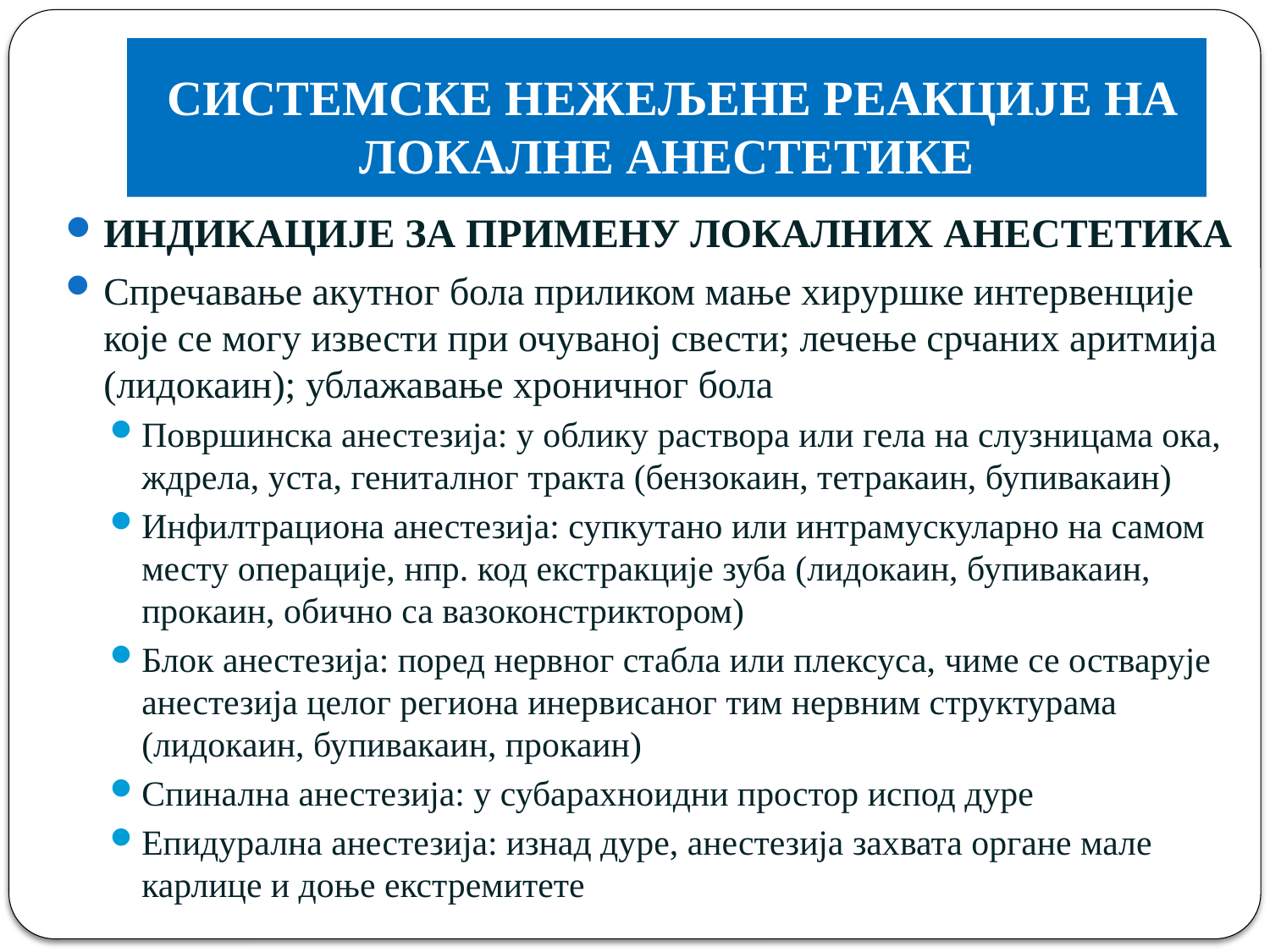

# СИСТЕМСКЕ НЕЖЕЉЕНЕ РЕАКЦИЈЕ НА ЛОКАЛНЕ АНЕСТЕТИКЕ
ИНДИКАЦИЈЕ ЗА ПРИМЕНУ ЛОКАЛНИХ АНЕСТЕТИКА
Спречавање акутног бола приликом мање хируршке интервенције које се могу извести при очуваној свести; лечење срчаних аритмија (лидокаин); ублажавање хроничног бола
Површинска анестезија: у облику раствора или гела на слузницама ока, ждрела, уста, гениталног тракта (бензокаин, тетракаин, бупивакаин)
Инфилтрациона анестезија: супкутано или интрамускуларно на самом месту операције, нпр. код екстракције зуба (лидокаин, бупивакаин, прокаин, обично са вазоконстриктором)
Блок анестезија: поред нервног стабла или плексуса, чиме се остварује анестезија целог региона инервисаног тим нервним структурама (лидокаин, бупивакаин, прокаин)
Спинална анестезија: у субарахноидни простор испод дуре
Епидурална анестезија: изнад дуре, анестезија захвата органе мале карлице и доње екстремитете